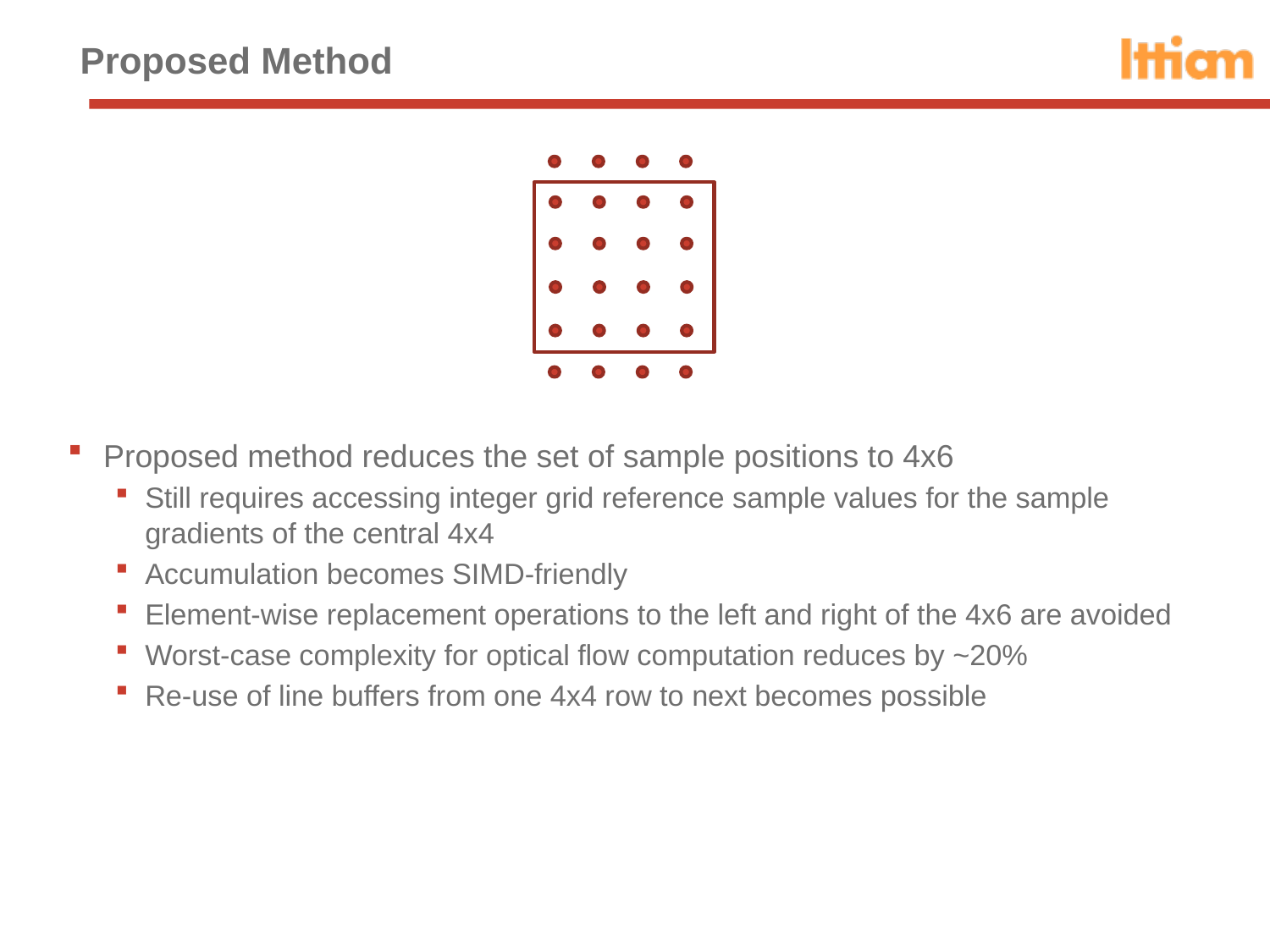

# Proposed Method

Proposed method reduces the set of sample positions to 4x6
Still requires accessing integer grid reference sample values for the sample gradients of the central 4x4
Accumulation becomes SIMD-friendly
Element-wise replacement operations to the left and right of the 4x6 are avoided
Worst-case complexity for optical flow computation reduces by ~20%
Re-use of line buffers from one 4x4 row to next becomes possible